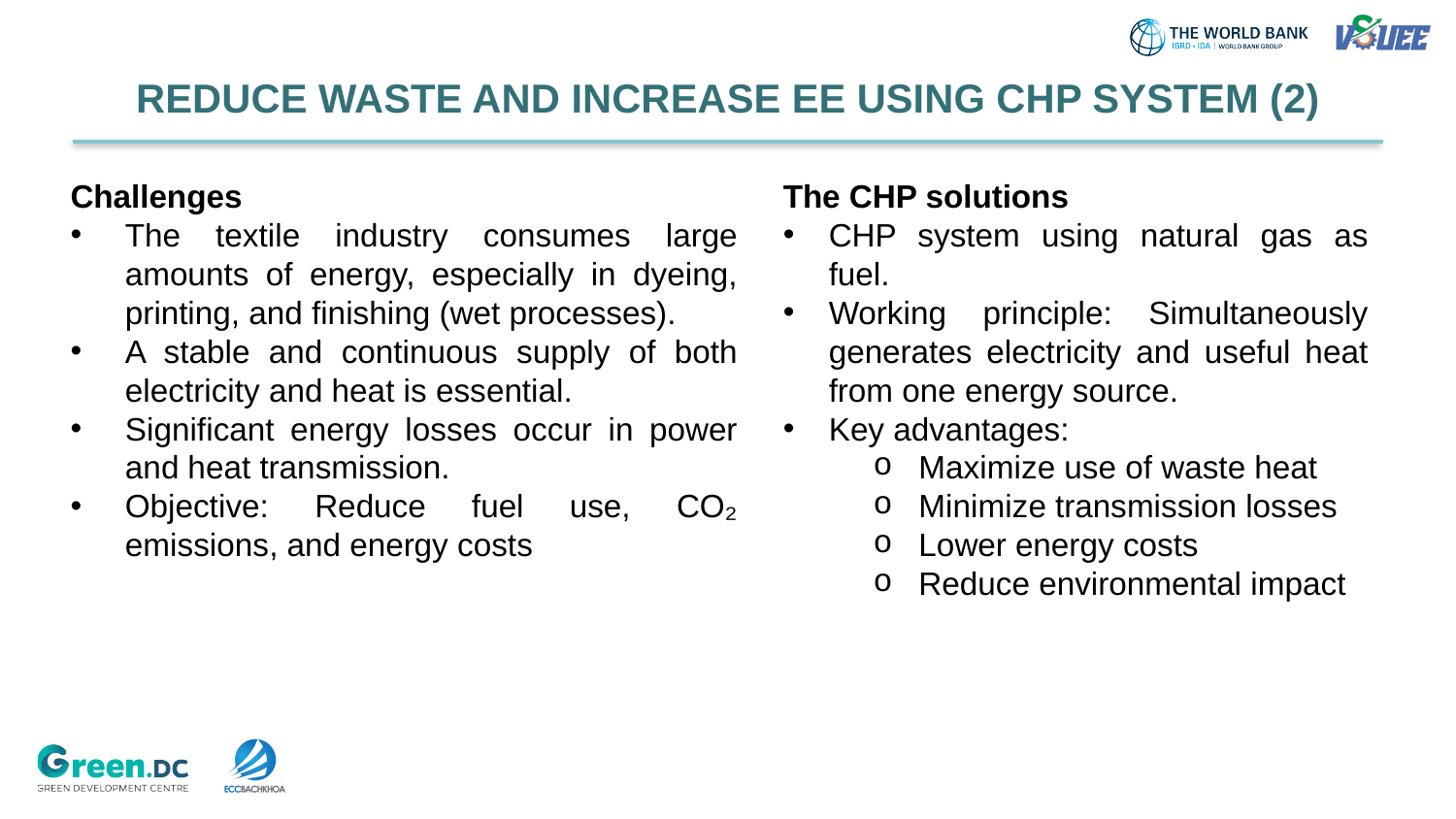

# REDUCE WASTE AND INCREASE EE USING CHP SYSTEM (2)
Challenges
The textile industry consumes large amounts of energy, especially in dyeing, printing, and finishing (wet processes).
A stable and continuous supply of both electricity and heat is essential.
Significant energy losses occur in power and heat transmission.
Objective: Reduce fuel use, CO₂ emissions, and energy costs
The CHP solutions
CHP system using natural gas as fuel.
Working principle: Simultaneously generates electricity and useful heat from one energy source.
Key advantages:
Maximize use of waste heat
Minimize transmission losses
Lower energy costs
Reduce environmental impact